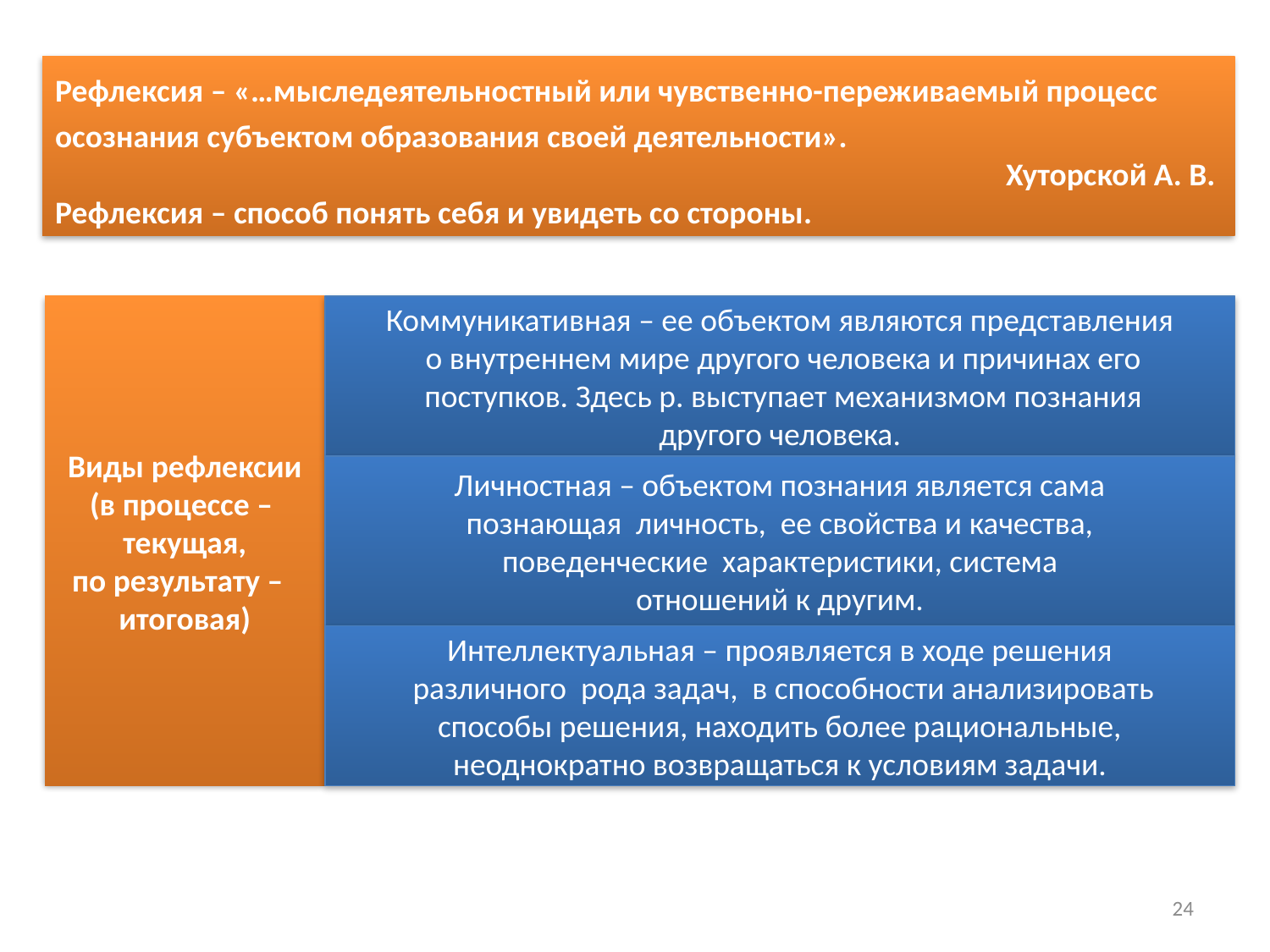

Рефлексия – «…мыследеятельностный или чувственно-переживаемый процесс осознания субъектом образования своей деятельности».
 Хуторской А. В.
Рефлексия – способ понять себя и увидеть со стороны.
Виды рефлексии
(в процессе –
текущая,
по результату –
итоговая)
Коммуникативная – ее объектом являются представления
 о внутреннем мире другого человека и причинах его
 поступков. Здесь р. выступает механизмом познания
 другого человека.
Личностная – объектом познания является сама
 познающая  личность,  ее свойства и качества,
поведенческие  характеристики, система
 отношений к другим.
Интеллектуальная – проявляется в ходе решения
 различного  рода задач,  в способности анализировать
способы решения, находить более рациональные,
 неоднократно возвращаться к условиям задачи.
24
24